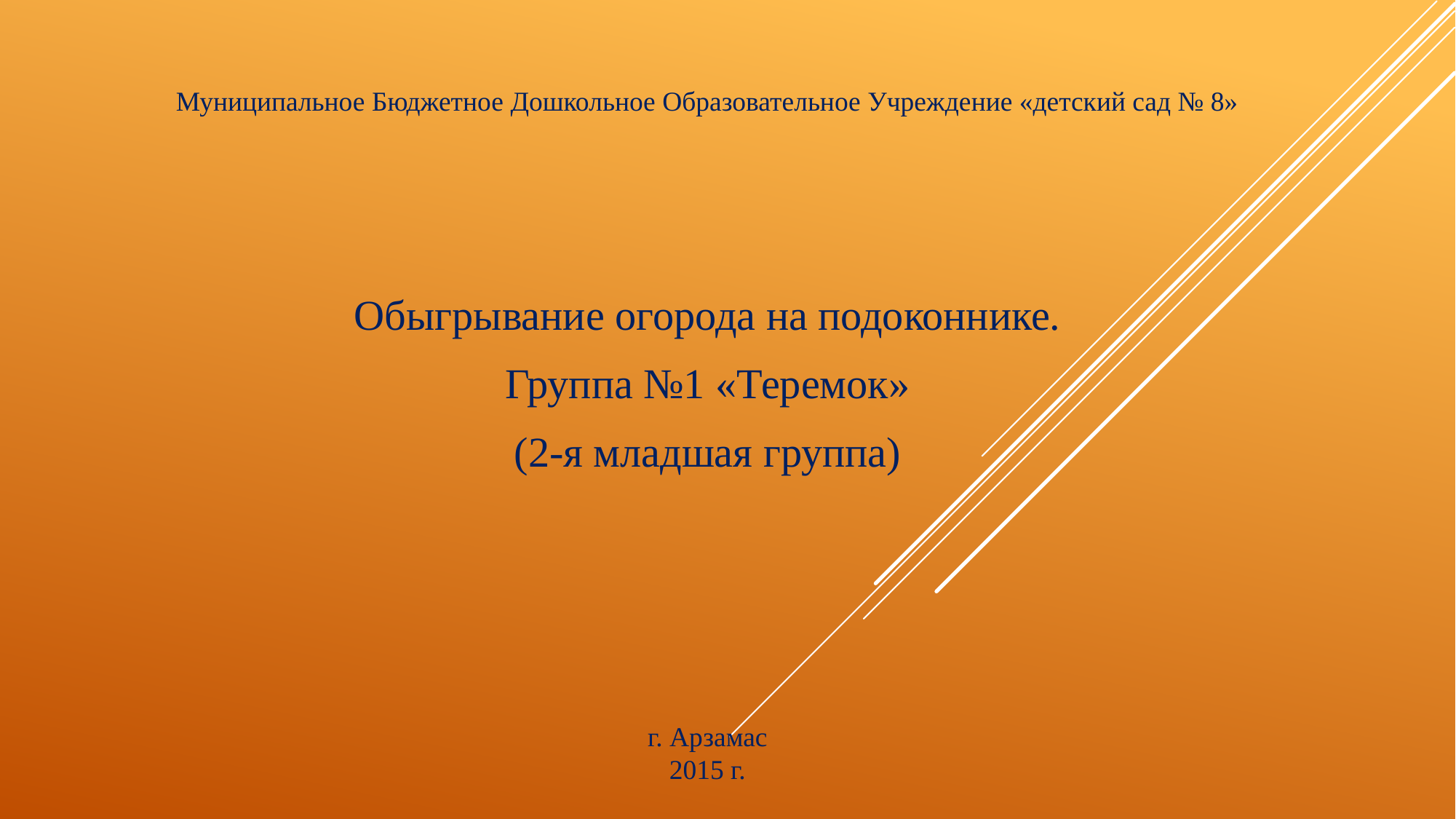

# Муниципальное Бюджетное Дошкольное Образовательное Учреждение «детский сад № 8»
Обыгрывание огорода на подоконнике.
Группа №1 «Теремок»
(2-я младшая группа)
г. Арзамас
2015 г.